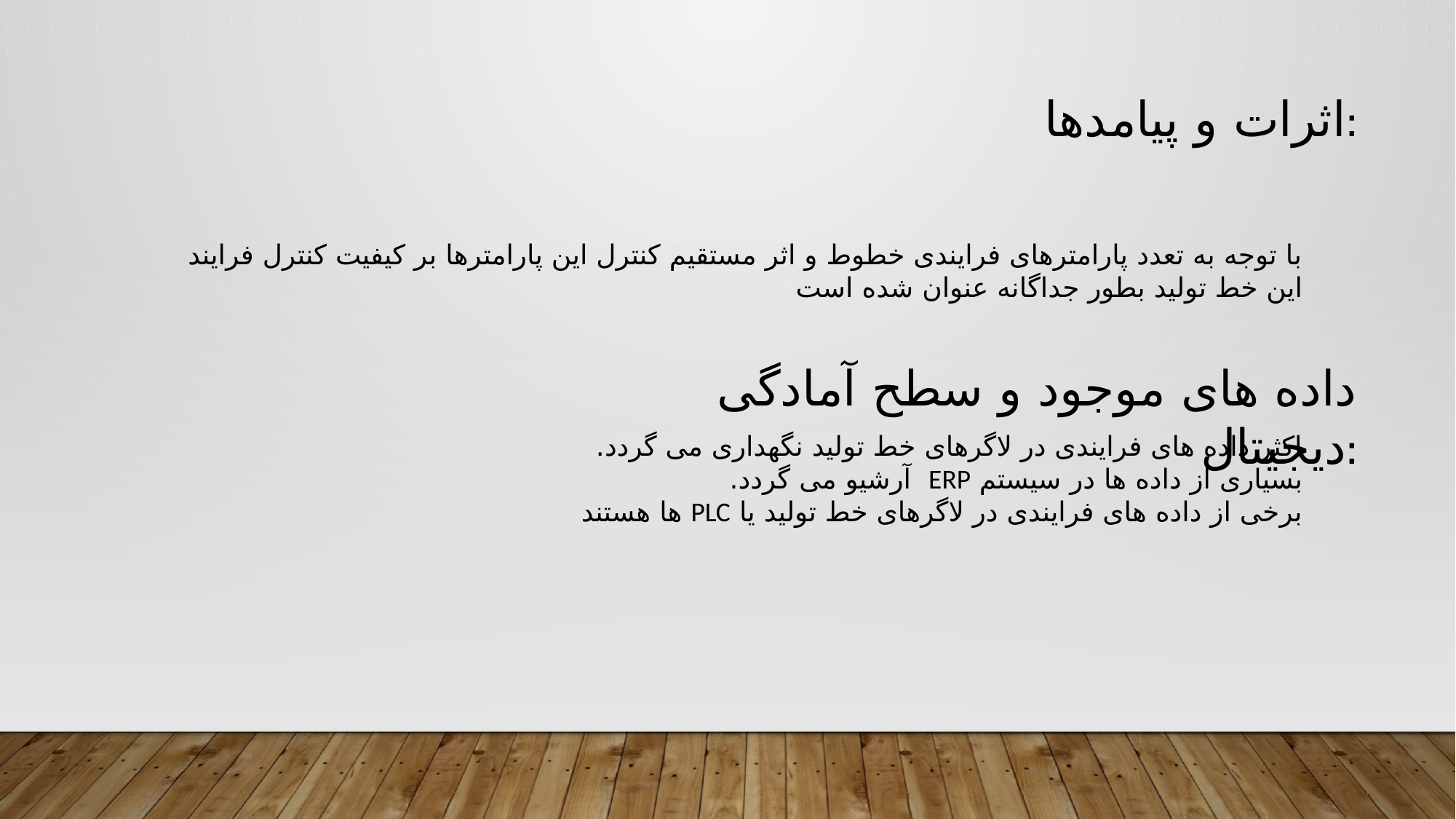

اثرات و پیامدها:
با توجه به تعدد پارامترهای فرایندی خطوط و اثر مستقیم کنترل این پارامترها بر کیفیت کنترل فرایند این خط تولید بطور جداگانه عنوان شده است
داده های موجود و سطح آمادگی دیجیتال:
اکثر داده های فرایندی در لاگرهای خط تولید نگهداری می گردد.
بسیاری از داده ها در سیستم ERP  آرشیو می گردد.
برخی از داده های فرایندی در لاگرهای خط تولید یا PLC ها هستند